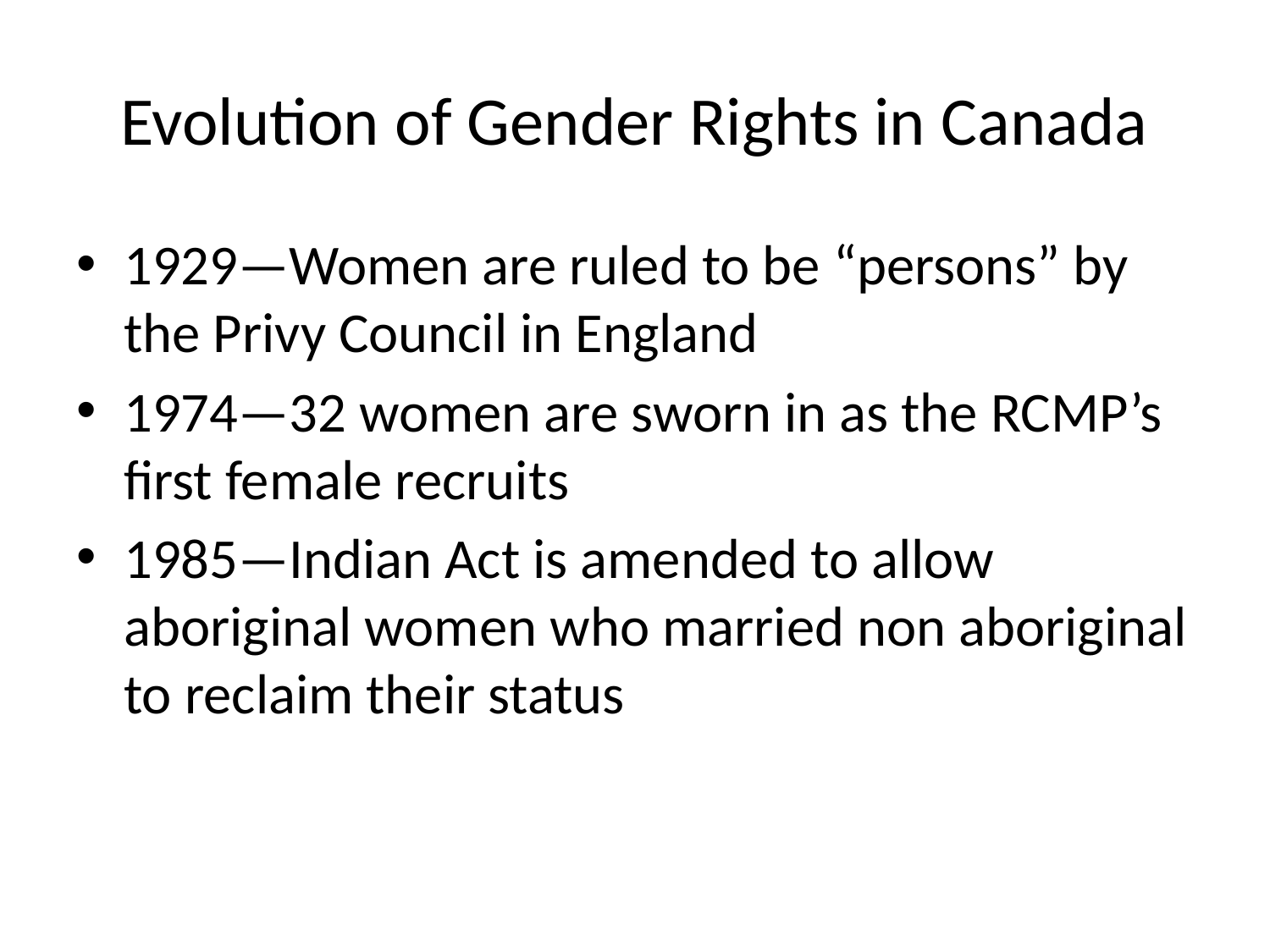

# Evolution of Gender Rights in Canada
1929—Women are ruled to be “persons” by the Privy Council in England
1974—32 women are sworn in as the RCMP’s first female recruits
1985—Indian Act is amended to allow aboriginal women who married non aboriginal to reclaim their status